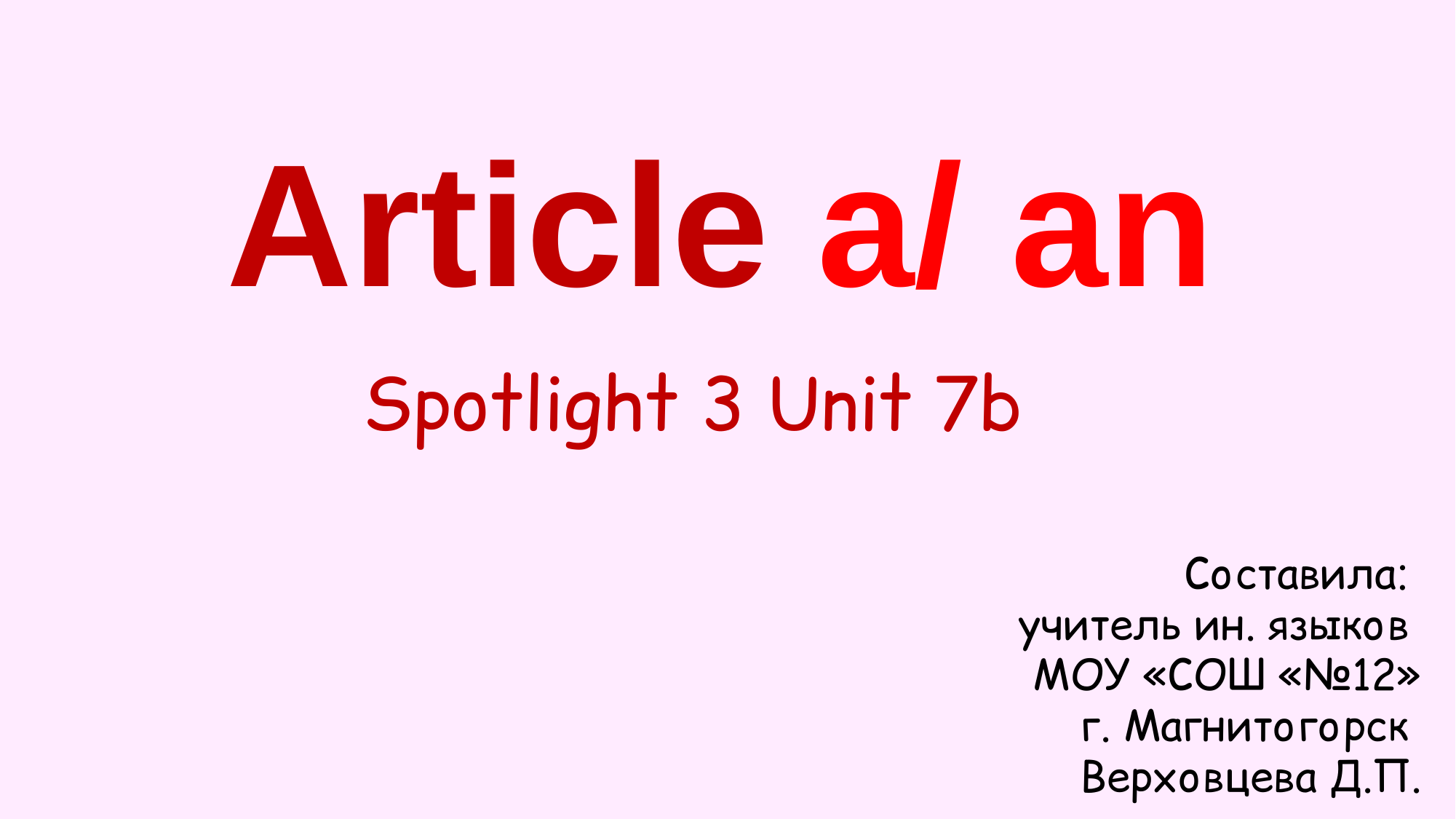

# Article a/ an
Spotlight 3 Unit 7b
Составила:
учитель ин. языков
МОУ «СОШ «№12»
г. Магнитогорск
Верховцева Д.П.